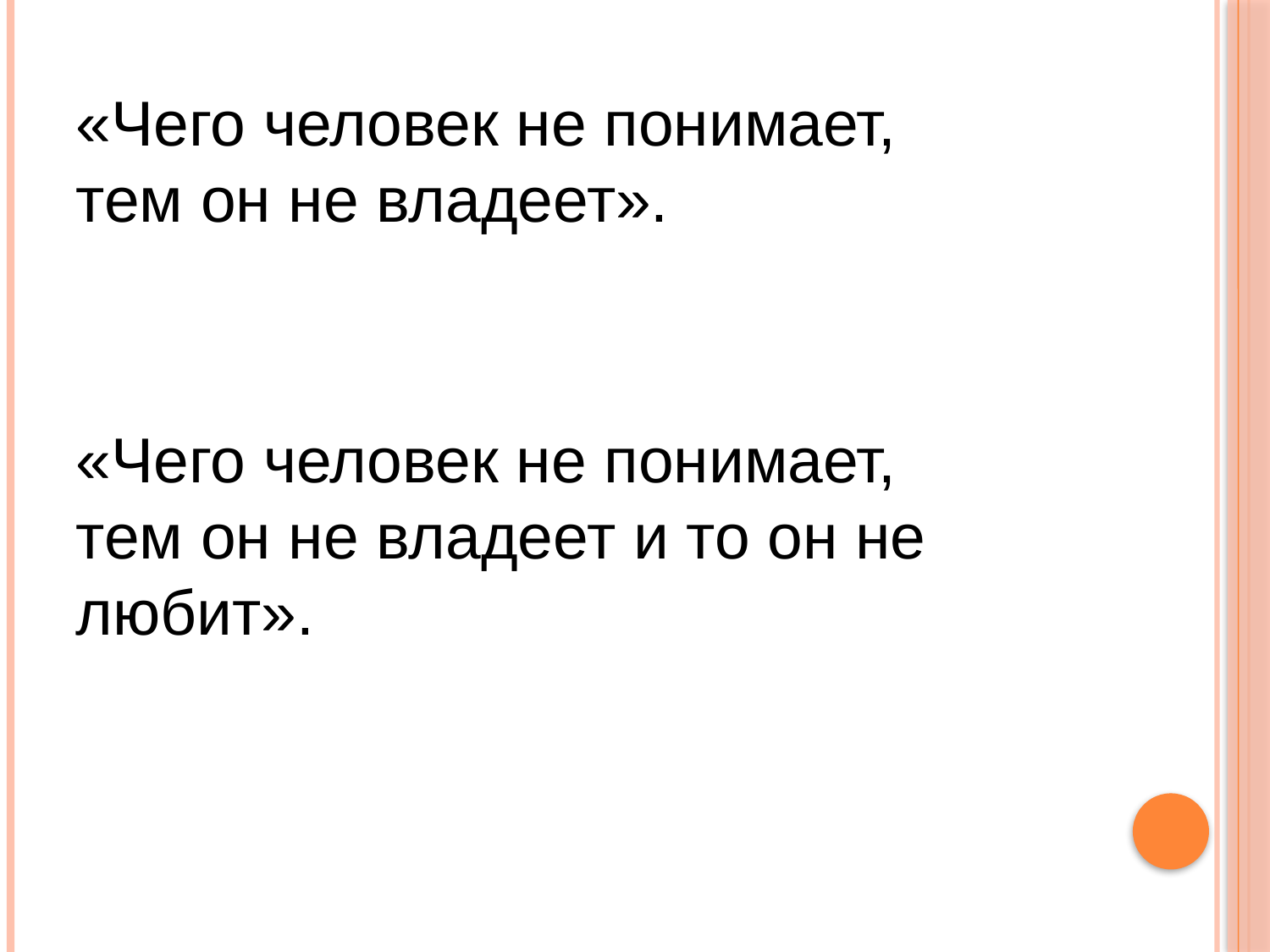

«Чего человек не понимает, тем он не владеет».

«Чего человек не понимает, тем он не владеет и то он не любит».